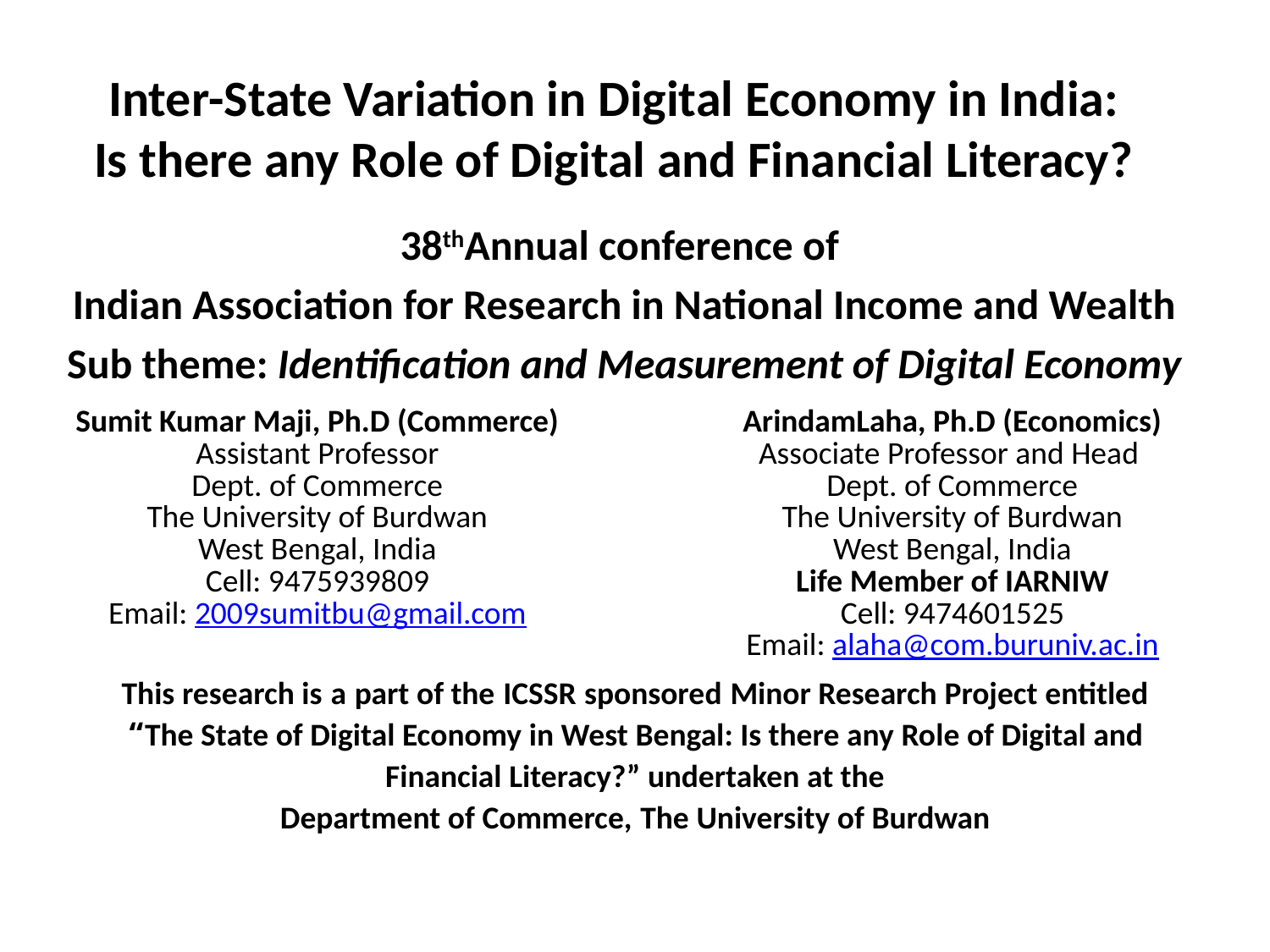

# Inter-State Variation in Digital Economy in India: Is there any Role of Digital and Financial Literacy?
38thAnnual conference of
Indian Association for Research in National Income and Wealth
Sub theme: Identification and Measurement of Digital Economy

| Sumit Kumar Maji, Ph.D (Commerce) Assistant Professor Dept. of Commerce The University of Burdwan West Bengal, India Cell: 9475939809 Email: 2009sumitbu@gmail.com | ArindamLaha, Ph.D (Economics) Associate Professor and Head Dept. of Commerce The University of Burdwan West Bengal, India Life Member of IARNIW Cell: 9474601525 Email: alaha@com.buruniv.ac.in |
| --- | --- |
| This ﻿research ﻿is﻿ a﻿ part ﻿of ﻿the﻿ ICSSR﻿ sponsored﻿ Minor ﻿Research ﻿Project ﻿entitled﻿ “The ﻿State ﻿of ﻿Digital Economy ﻿in ﻿West ﻿Bengal: ﻿Is ﻿there ﻿any ﻿Role ﻿of ﻿Digital ﻿and﻿ Financial ﻿Literacy?” ﻿undertaken ﻿at ﻿the﻿ Department ﻿of ﻿Commerce,﻿ The ﻿University ﻿of ﻿Burdwan |  |